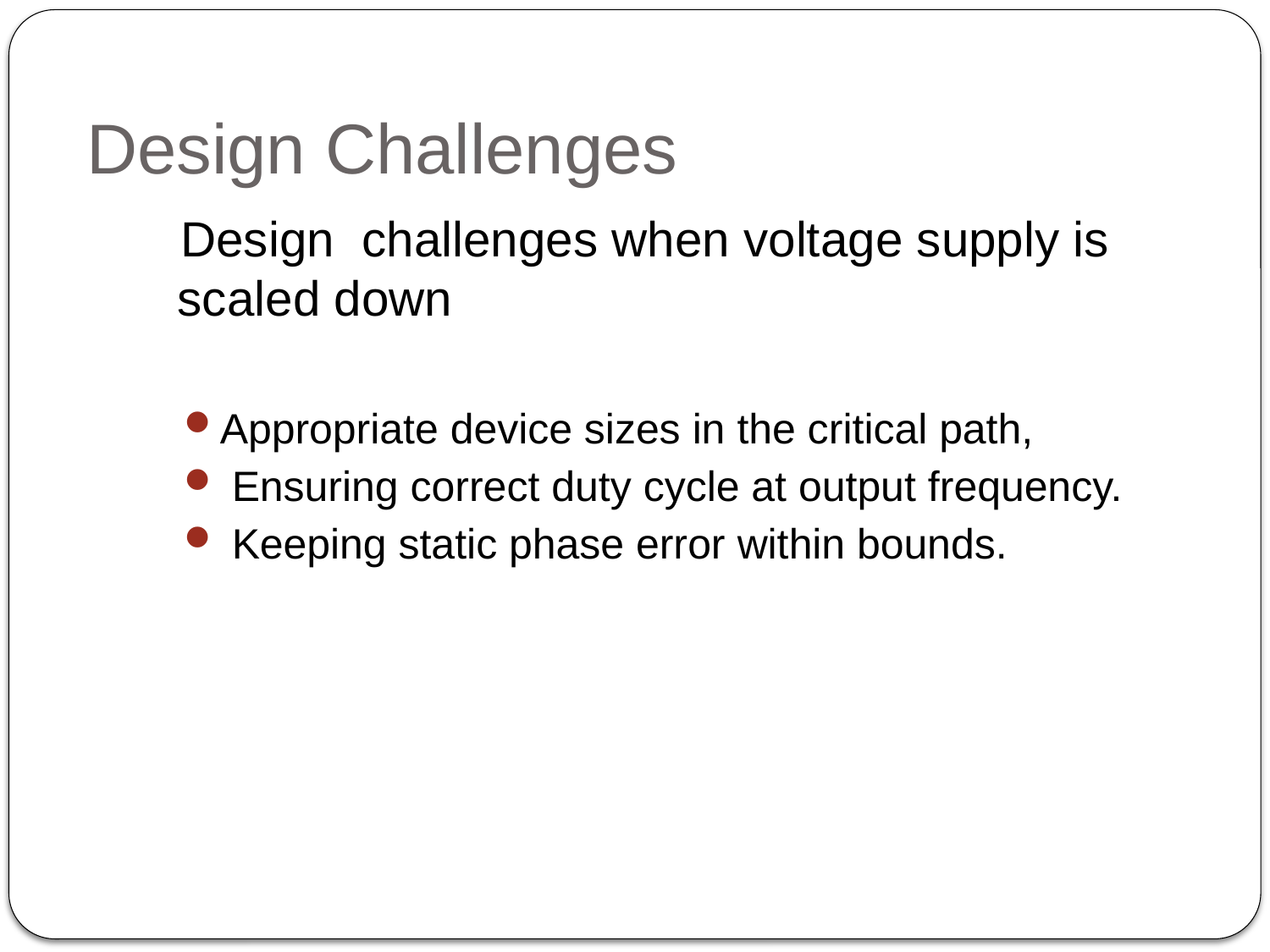

# Design Challenges
   Design  challenges when voltage supply is scaled down

Appropriate device sizes in the critical path,
 Ensuring correct duty cycle at output frequency.
 Keeping static phase error within bounds.